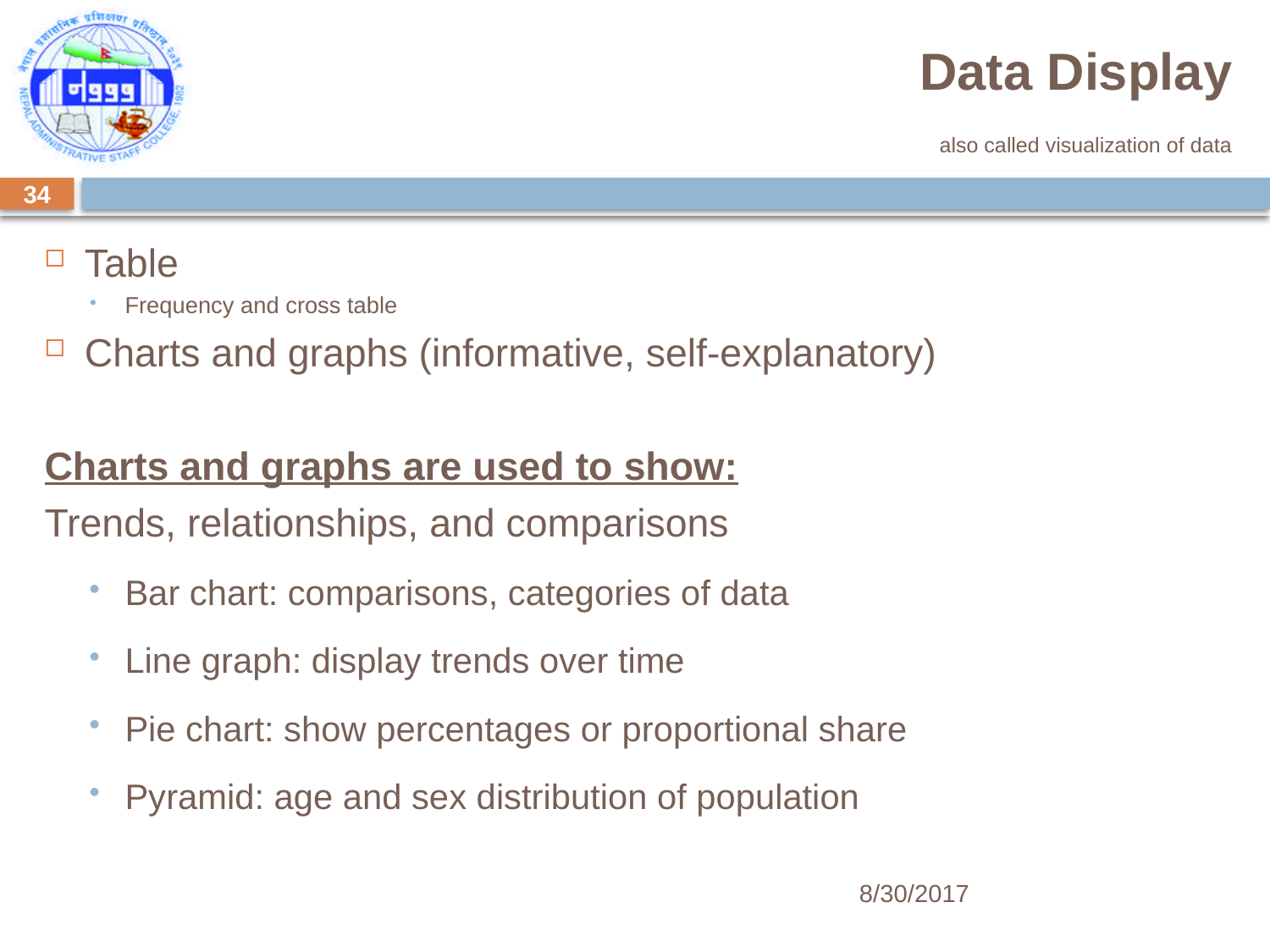

# Data Display also called visualization of data
34
Table
Frequency and cross table
Charts and graphs (informative, self-explanatory)

Charts and graphs are used to show:
Trends, relationships, and comparisons
Bar chart: comparisons, categories of data
Line graph: display trends over time
Pie chart: show percentages or proportional share
Pyramid: age and sex distribution of population

8/30/2017